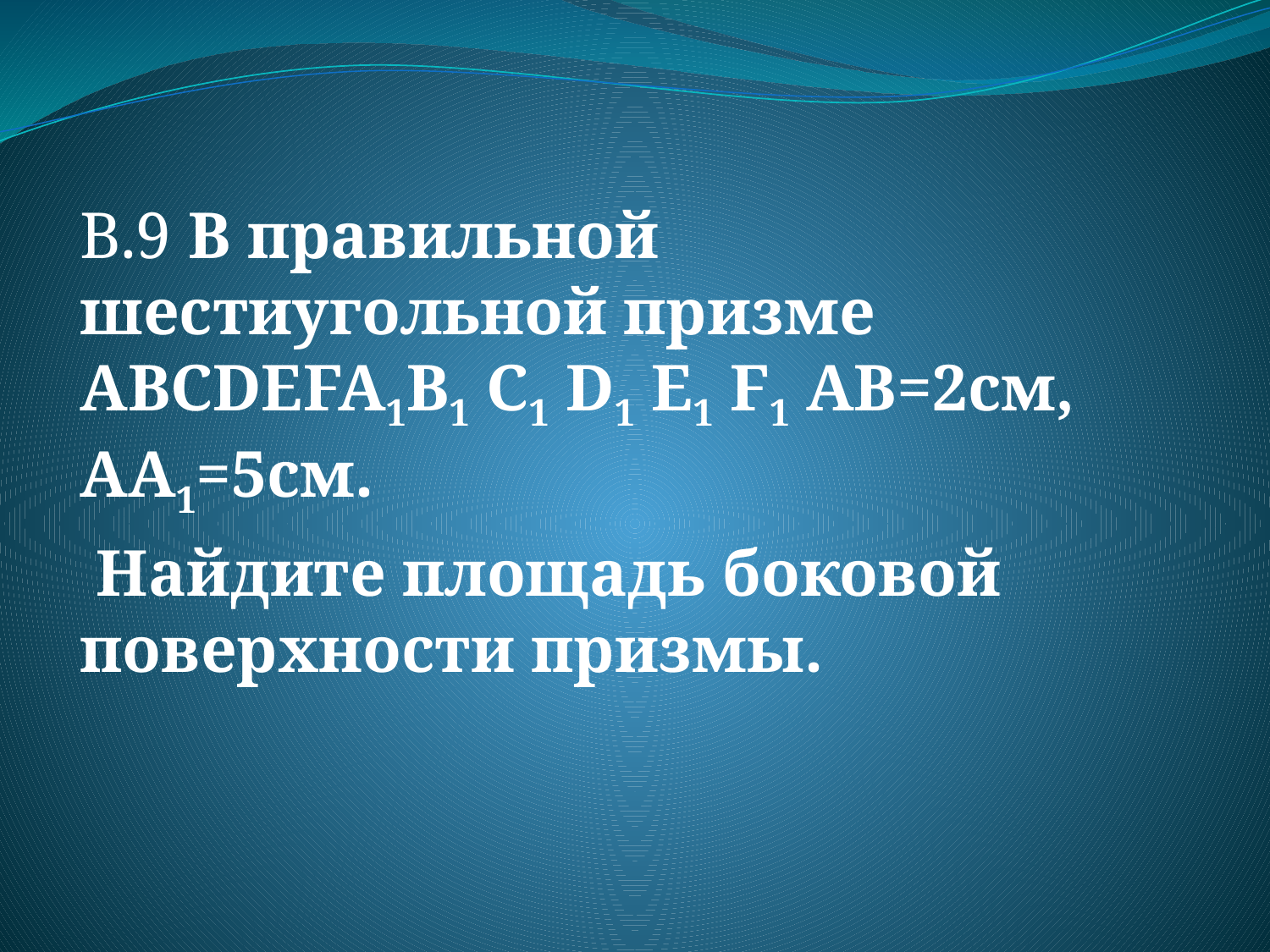

#
В.9 В правильной шестиугольной призме ABCDEFA1B1 C1 D1 E1 F1 AB=2см,   AA1=5см.
 Найдите площадь боковой поверхности призмы.